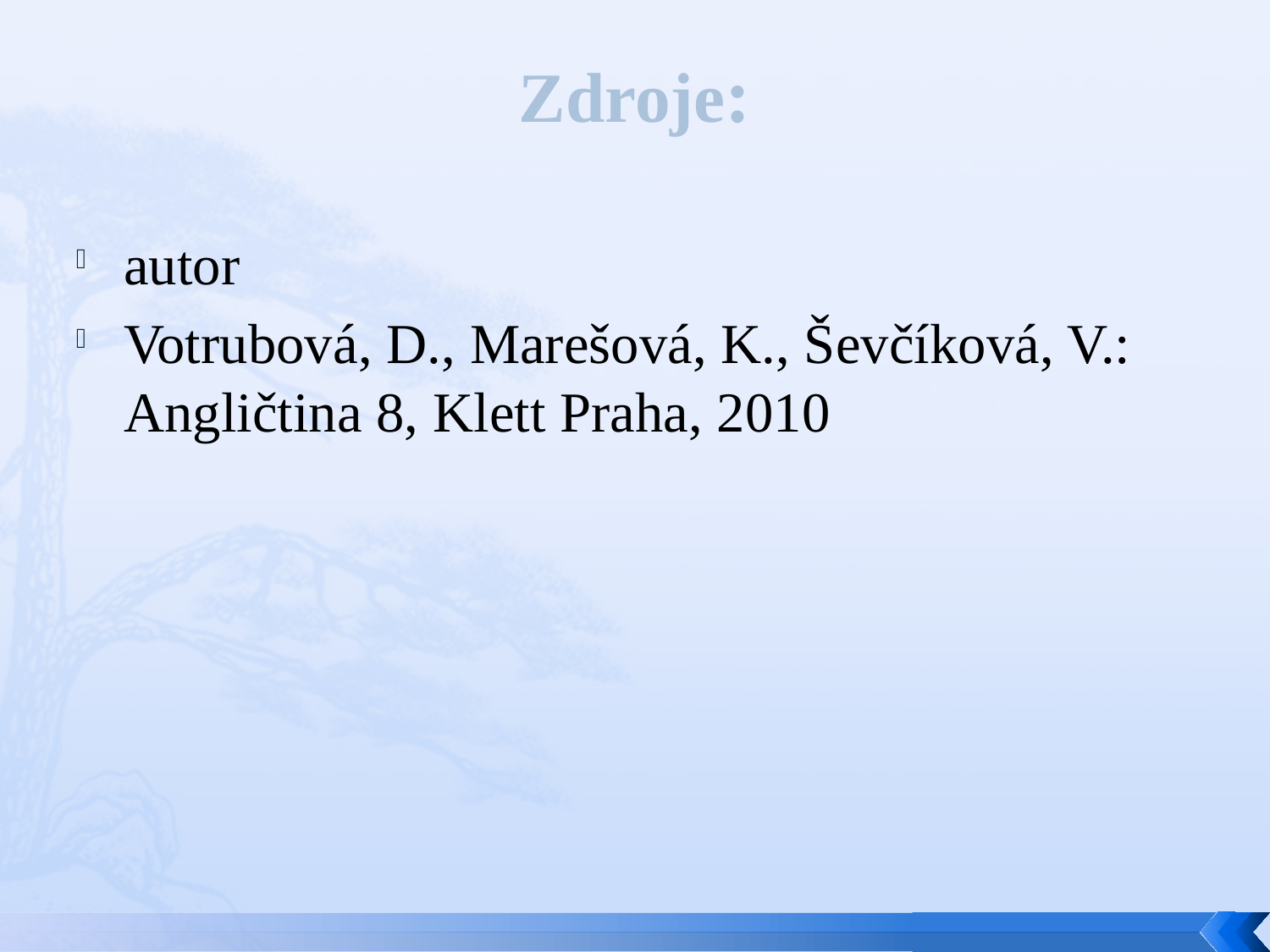

Zdroje:
autor
Votrubová, D., Marešová, K., Ševčíková, V.: Angličtina 8, Klett Praha, 2010